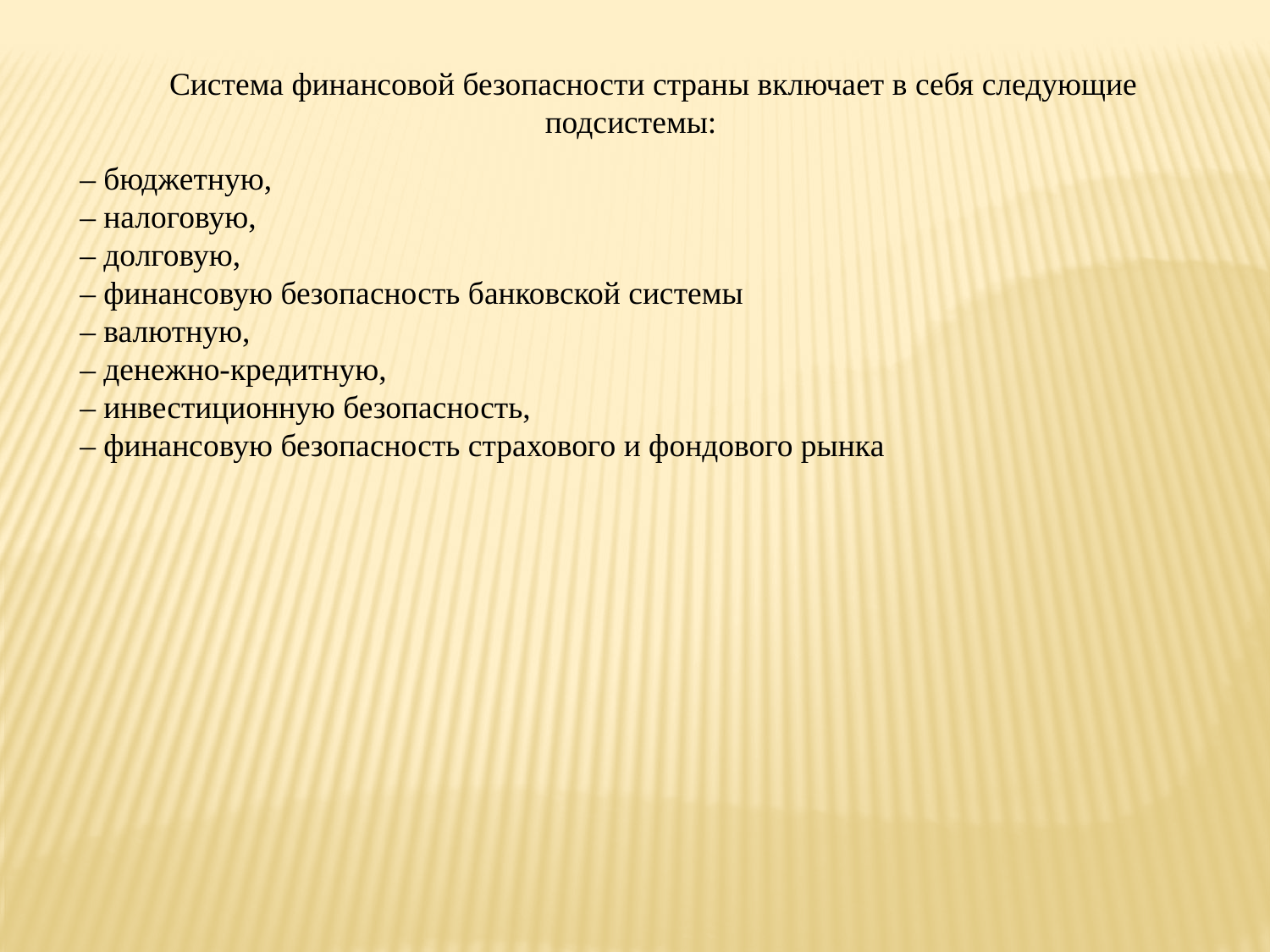

Система финансовой безопасности страны включает в себя следующие подсистемы:
– бюджетную,
– налоговую,
– долговую,
– финансовую безопасность банковской системы
– валютную,
– денежно-кредитную,
– инвестиционную безопасность,
– финансовую безопасность страхового и фондового рынка